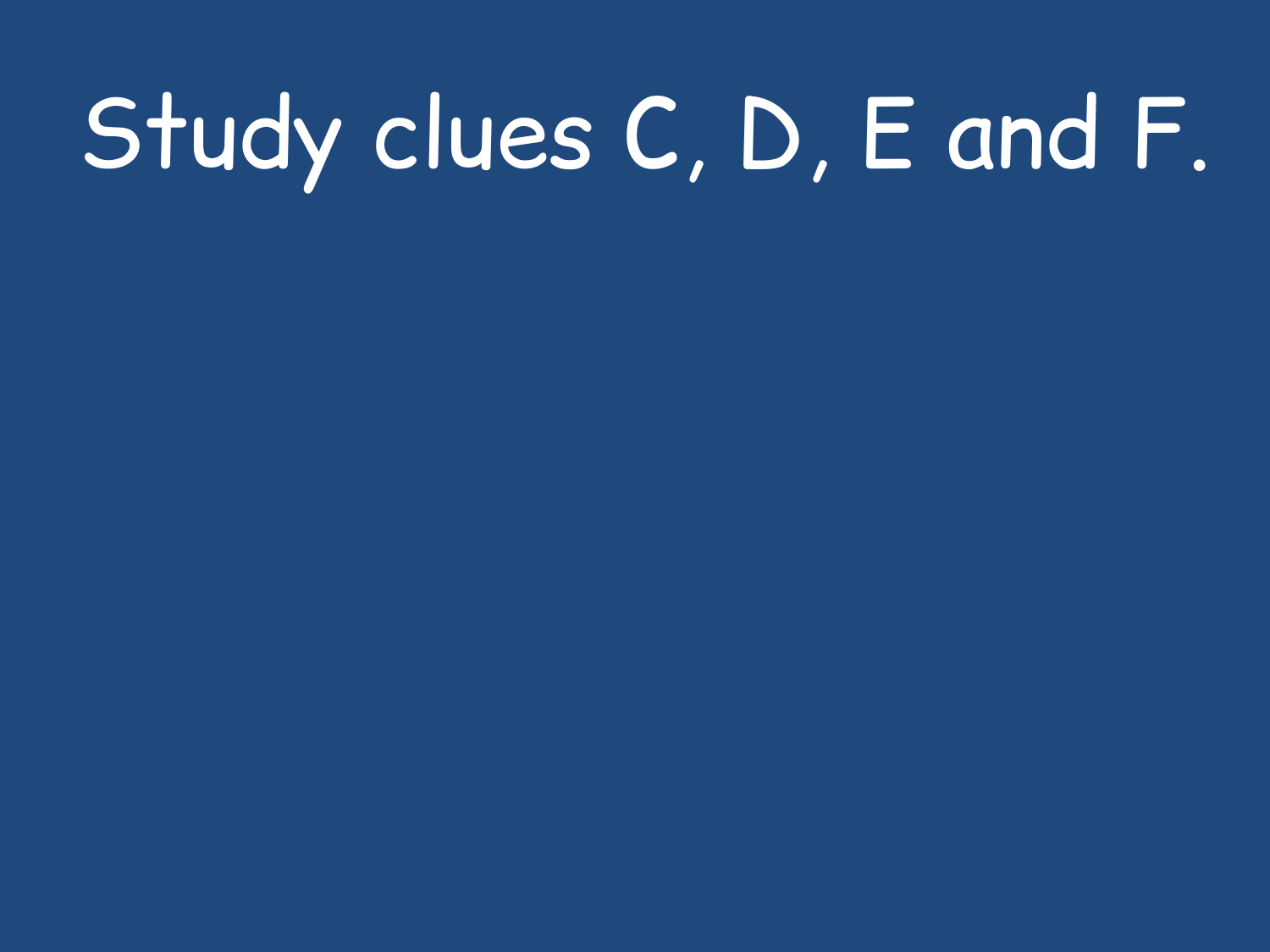

Study clues C, D, E and F.